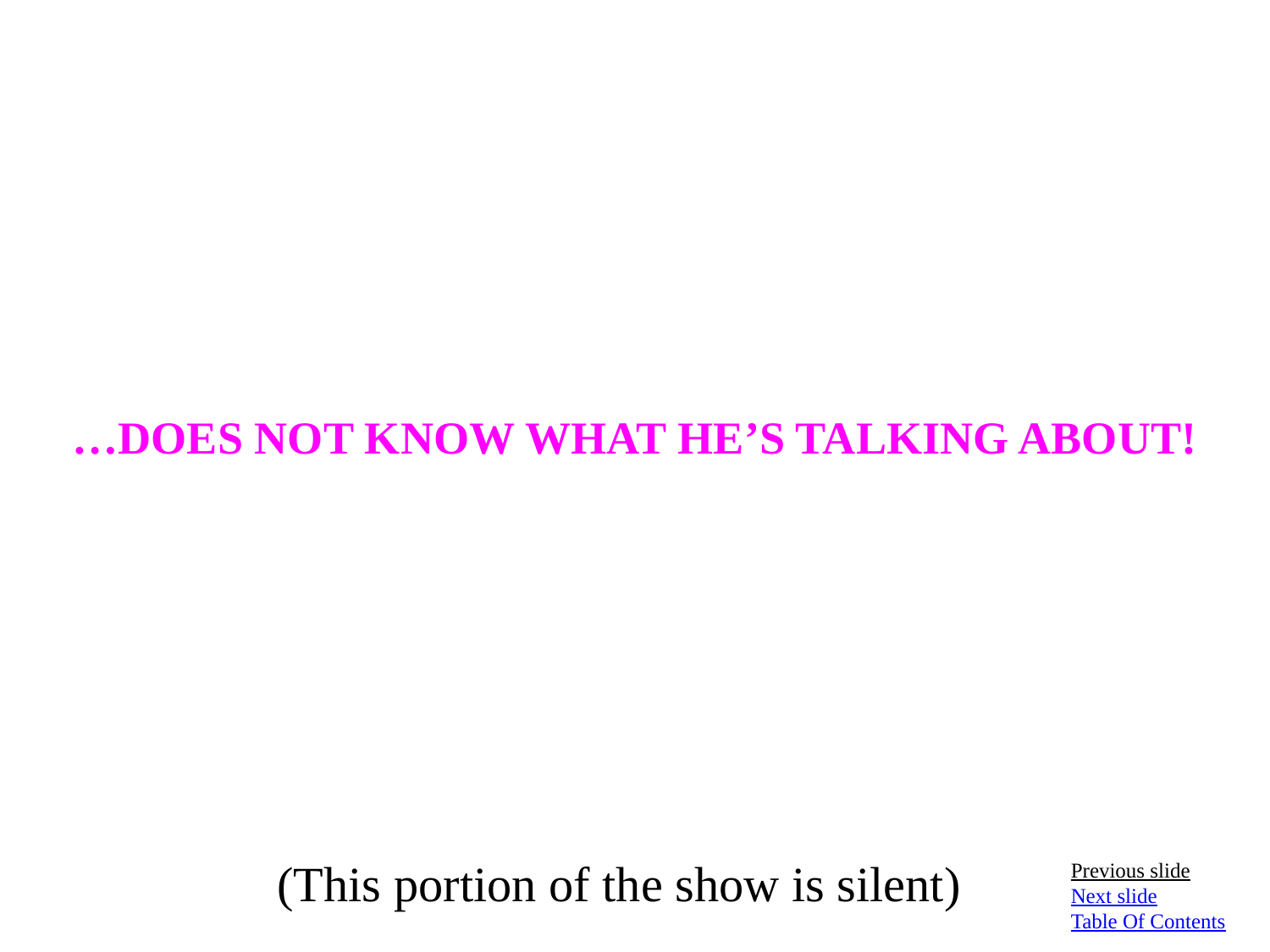

…DOES NOT KNOW WHAT HE’S TALKING ABOUT!
(This portion of the show is silent)
Previous slide
Next slide
Table Of Contents